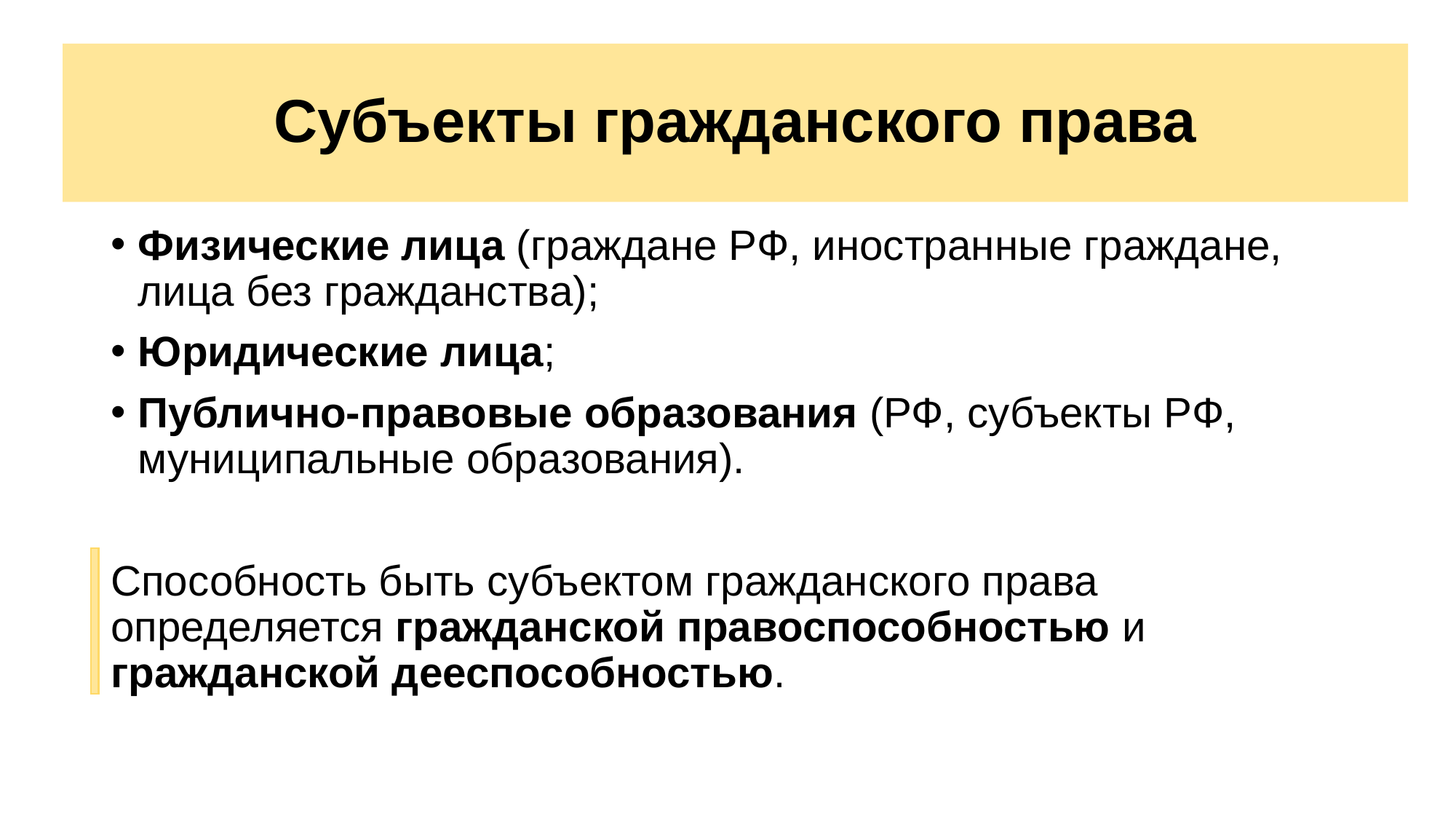

# Субъекты гражданского права
Физические лица (граждане РФ, иностранные граждане, лица без гражданства);
Юридические лица;
Публично-правовые образования (РФ, субъекты РФ, муниципальные образования).

Способность быть субъектом гражданского права определяется гражданской правоспособностью и гражданской дееспособностью.